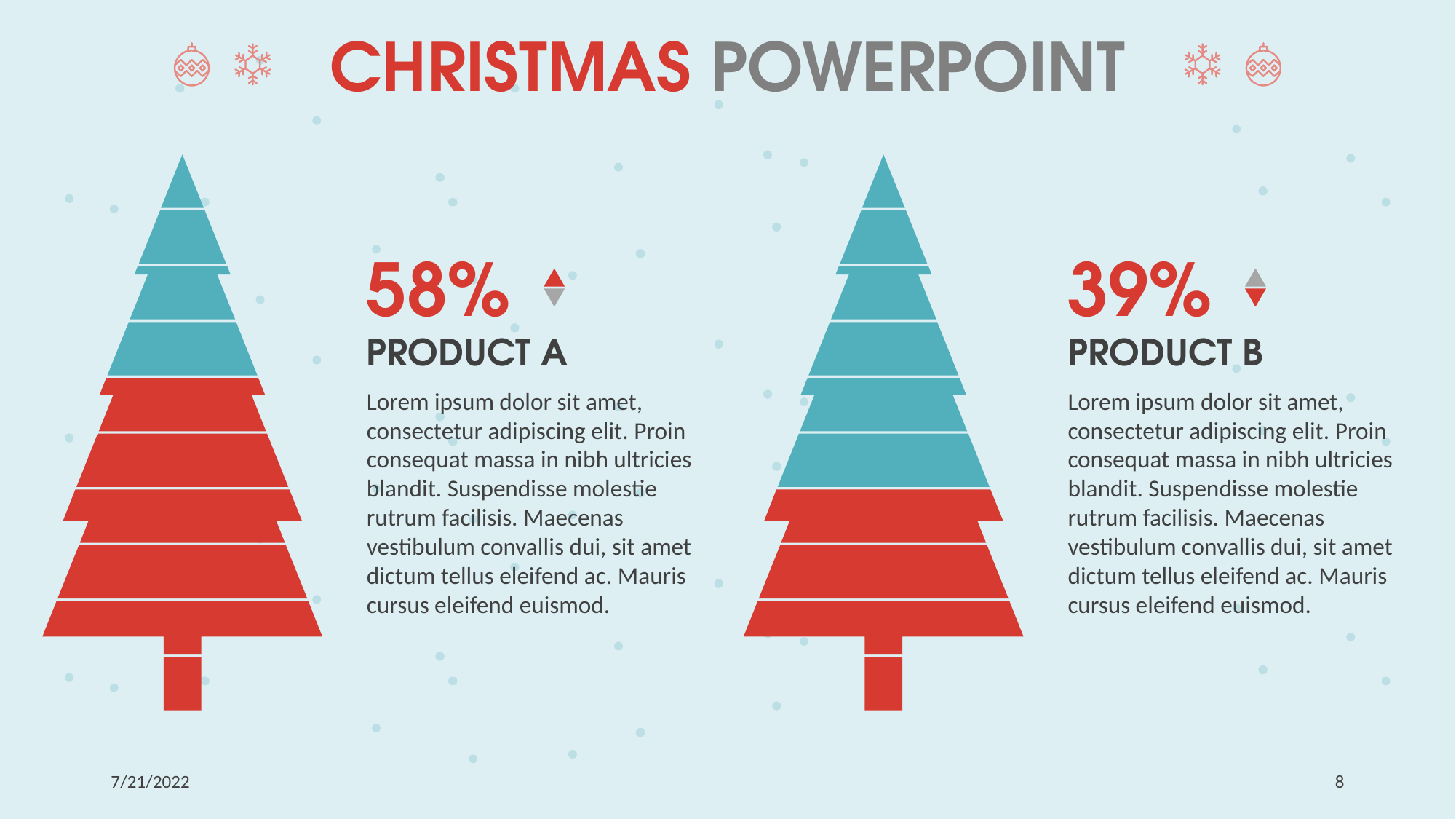

CHRISTMAS POWERPOINT

58%

PRODUCT A
Lorem ipsum dolor sit amet, consectetur adipiscing elit. Proin consequat massa in nibh ultricies blandit. Suspendisse molestie rutrum facilisis. Maecenas vestibulum convallis dui, sit amet dictum tellus eleifend ac. Mauris cursus eleifend euismod.
39%

PRODUCT B
Lorem ipsum dolor sit amet, consectetur adipiscing elit. Proin consequat massa in nibh ultricies blandit. Suspendisse molestie rutrum facilisis. Maecenas vestibulum convallis dui, sit amet dictum tellus eleifend ac. Mauris cursus eleifend euismod.
7/21/2022
8